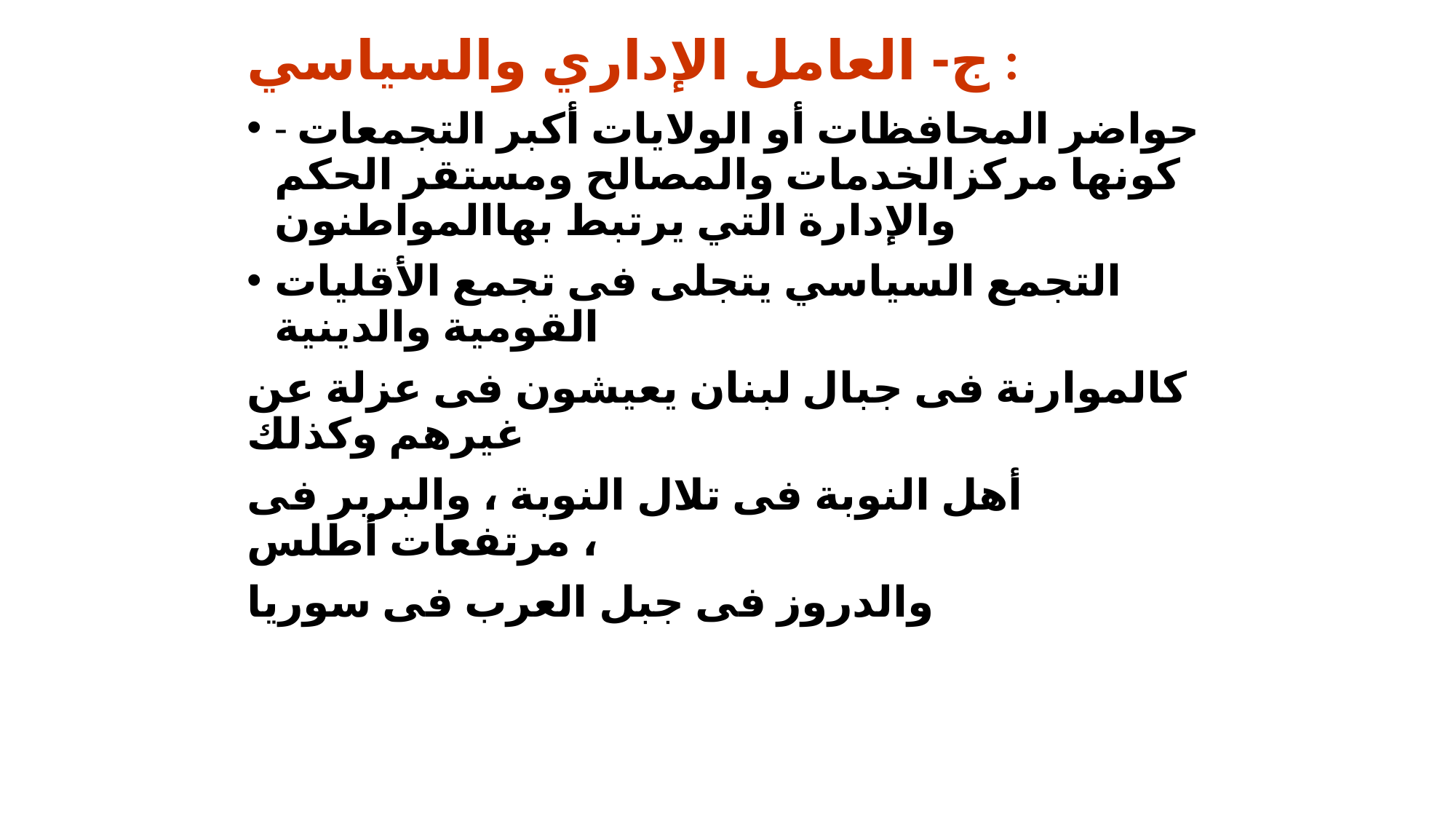

ج- العامل الإداري والسياسي :
- حواضر المحافظات أو الولايات أكبر التجمعات كونها مركزالخدمات والمصالح ومستقر الحكم والإدارة التي يرتبط بهاالمواطنون
التجمع السياسي يتجلى فى تجمع الأقليات القومية والدينية
كالموارنة فى جبال لبنان يعيشون فى عزلة عن غيرهم وكذلك
أهل النوبة فى تلال النوبة ، والبربر فى مرتفعات أطلس ،
والدروز فى جبل العرب فى سوريا